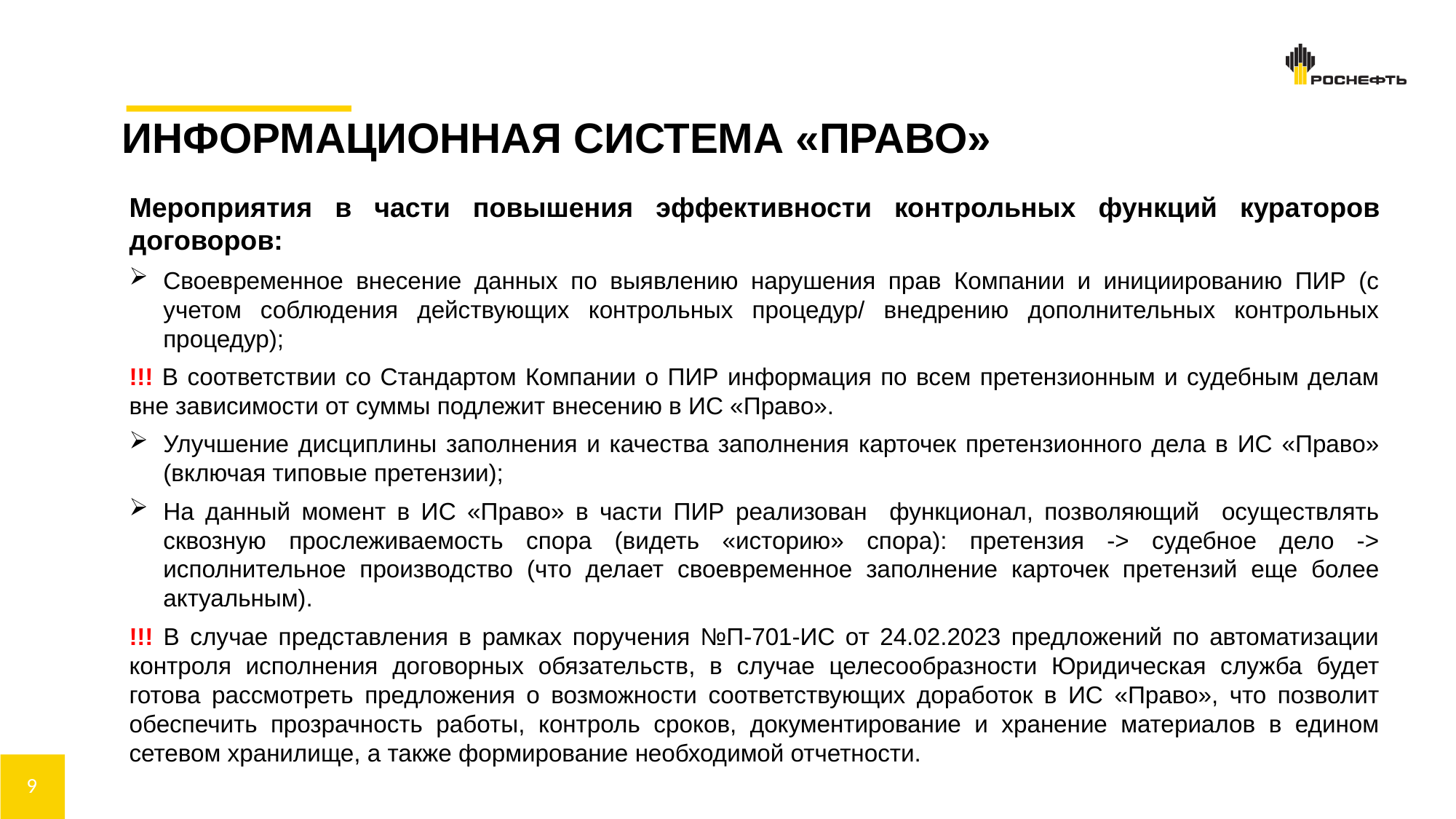

ИНФОРМАЦИОННАЯ СИСТЕМА «ПРАВО»

Мероприятия в части повышения эффективности контрольных функций кураторов договоров:
Своевременное внесение данных по выявлению нарушения прав Компании и инициированию ПИР (с учетом соблюдения действующих контрольных процедур/ внедрению дополнительных контрольных процедур);
!!! В соответствии со Стандартом Компании о ПИР информация по всем претензионным и судебным делам вне зависимости от суммы подлежит внесению в ИС «Право».
Улучшение дисциплины заполнения и качества заполнения карточек претензионного дела в ИС «Право» (включая типовые претензии);
На данный момент в ИС «Право» в части ПИР реализован  функционал, позволяющий  осуществлять сквозную прослеживаемость спора (видеть «историю» спора): претензия -> судебное дело -> исполнительное производство (что делает своевременное заполнение карточек претензий еще более актуальным).
!!! В случае представления в рамках поручения №П-701-ИС от 24.02.2023 предложений по автоматизации контроля исполнения договорных обязательств, в случае целесообразности Юридическая служба будет готова рассмотреть предложения о возможности соответствующих доработок в ИС «Право», что позволит обеспечить прозрачность работы, контроль сроков, документирование и хранение материалов в едином сетевом хранилище, а также формирование необходимой отчетности.